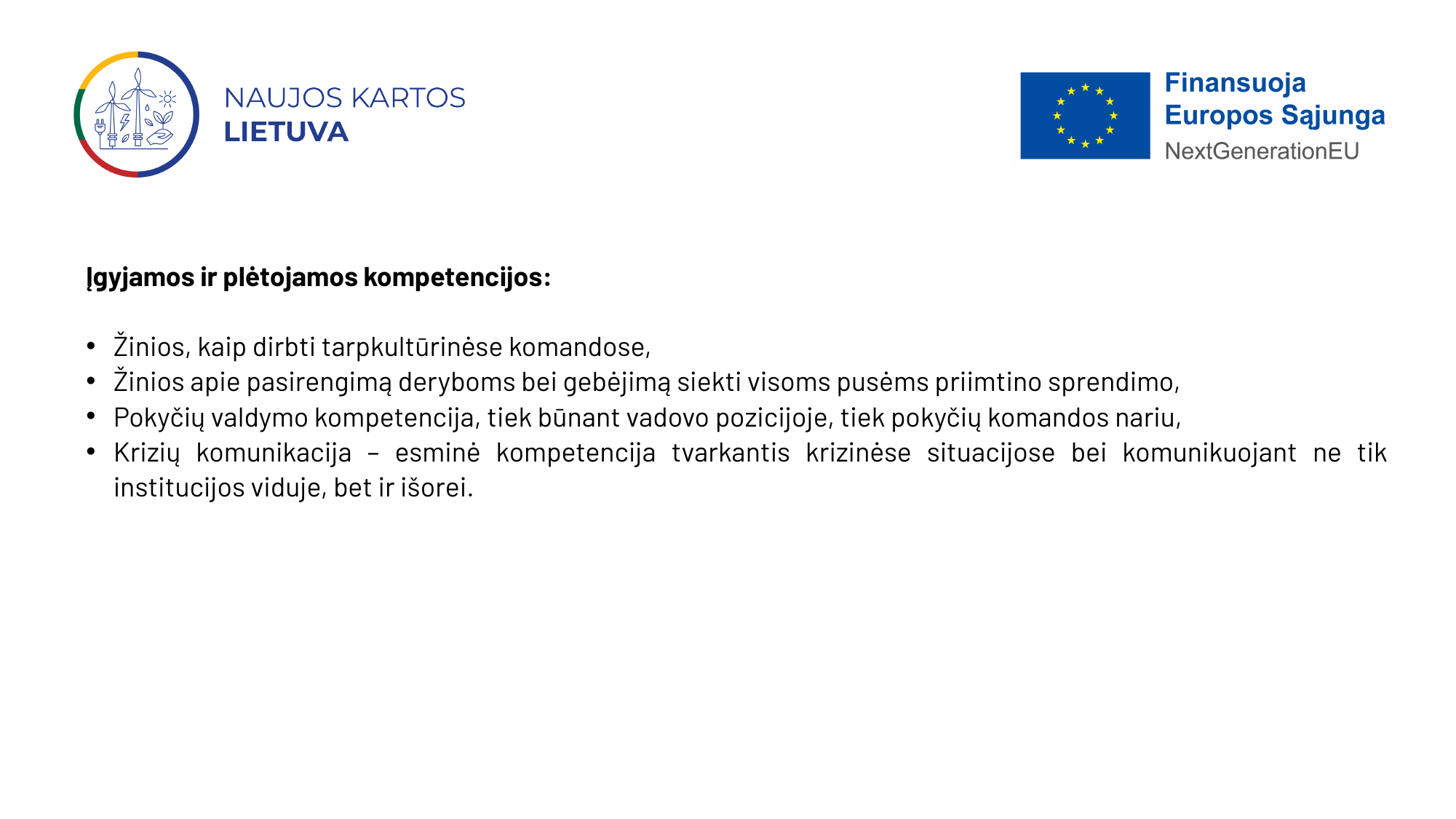

Įgyjamos ir plėtojamos kompetencijos:

Žinios, kaip dirbti tarpkultūrinėse komandose,
Žinios apie pasirengimą deryboms bei gebėjimą siekti visoms pusėms priimtino sprendimo,
Pokyčių valdymo kompetencija, tiek būnant vadovo pozicijoje, tiek pokyčių komandos nariu,
Krizių komunikacija – esminė kompetencija tvarkantis krizinėse situacijose bei komunikuojant ne tik institucijos viduje, bet ir išorei.